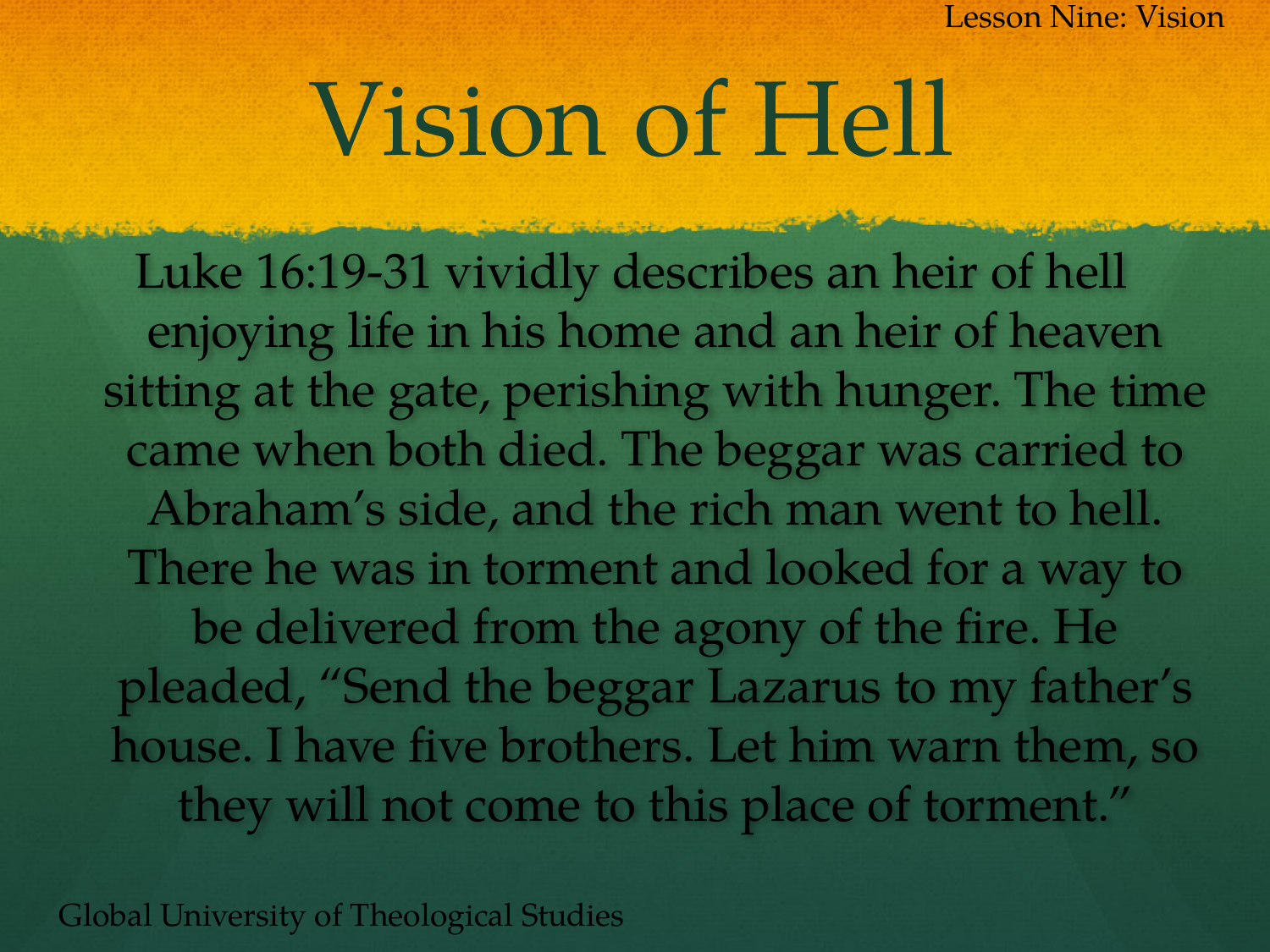

Lesson Nine: Vision

# Vision of Hell
Luke 16:19-31 vividly describes an heir of hell enjoying life in his home and an heir of heaven sitting at the gate, perishing with hunger. The time came when both died. The beggar was carried to Abraham’s side, and the rich man went to hell. There he was in torment and looked for a way to be delivered from the agony of the fire. He pleaded, “Send the beggar Lazarus to my father’s house. I have five brothers. Let him warn them, so they will not come to this place of torment.”
Global University of Theological Studies